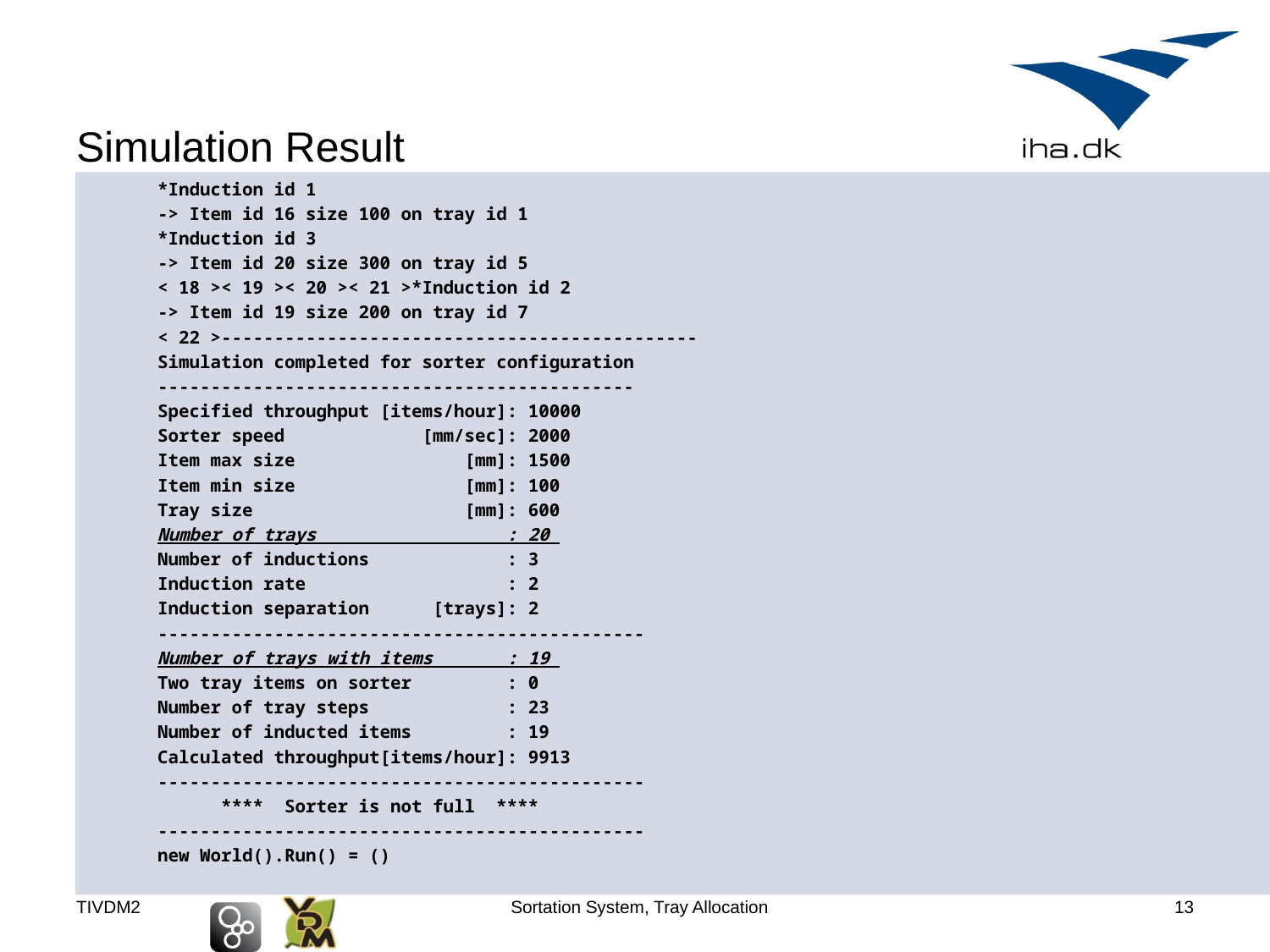

# Simulation Result
*Induction id 1
-> Item id 16 size 100 on tray id 1
*Induction id 3
-> Item id 20 size 300 on tray id 5
< 18 >< 19 >< 20 >< 21 >*Induction id 2
-> Item id 19 size 200 on tray id 7
< 22 >---------------------------------------------
Simulation completed for sorter configuration
---------------------------------------------
Specified throughput [items/hour]: 10000
Sorter speed             [mm/sec]: 2000
Item max size                [mm]: 1500
Item min size                [mm]: 100
Tray size                    [mm]: 600
Number of trays                  : 20
Number of inductions             : 3
Induction rate                   : 2
Induction separation      [trays]: 2
----------------------------------------------
Number of trays with items       : 19
Two tray items on sorter         : 0
Number of tray steps             : 23
Number of inducted items         : 19
Calculated throughput[items/hour]: 9913
----------------------------------------------
      ****  Sorter is not full  ****
----------------------------------------------
new World().Run() = ()
TIVDM2
Sortation System, Tray Allocation
13